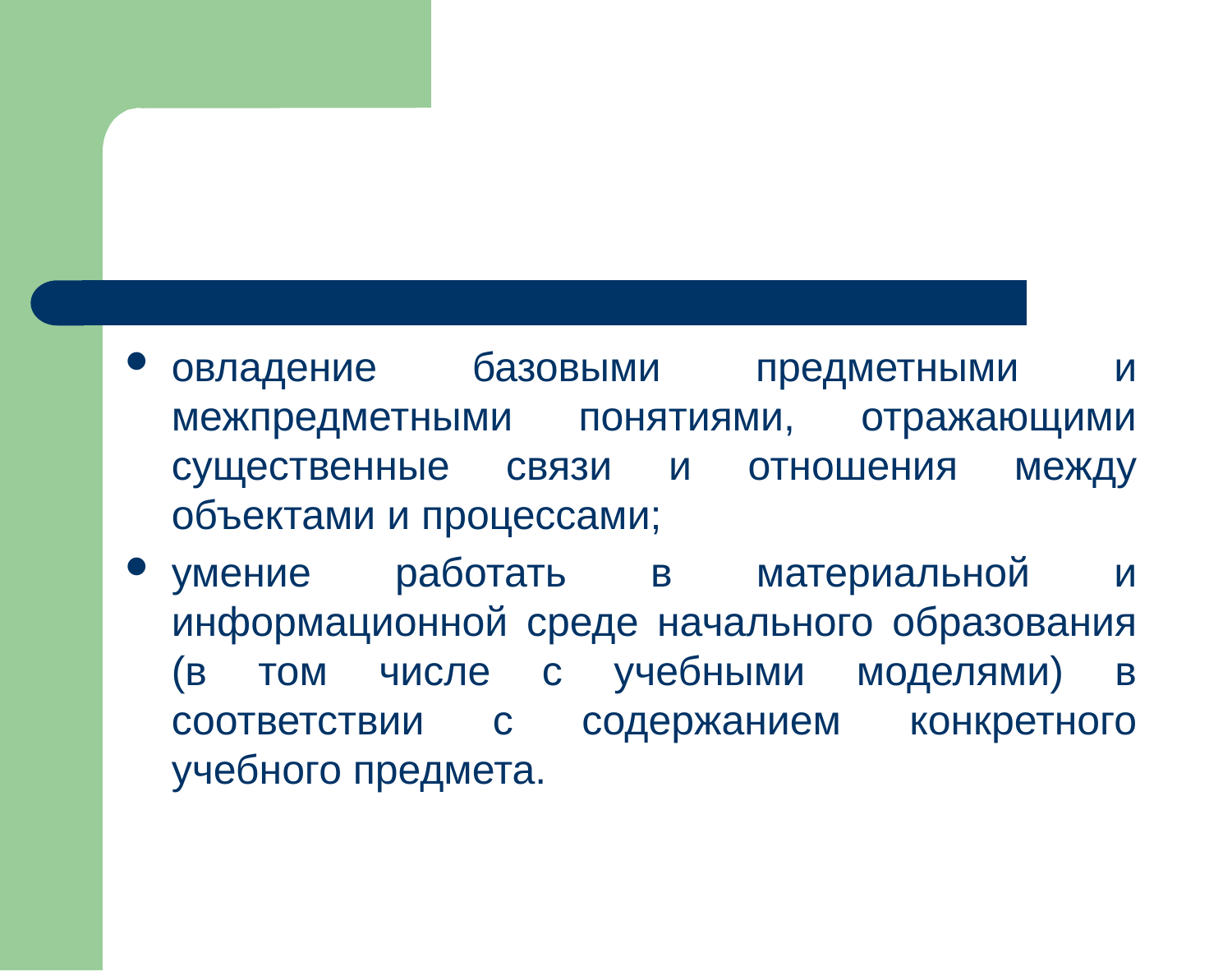

#
овладение базовыми предметными и межпредметными понятиями, отражающими существенные связи и отношения между объектами и процессами;
умение работать в материальной и информационной среде начального образования (в том числе с учебными моделями) в соответствии с содержанием конкретного учебного предмета.